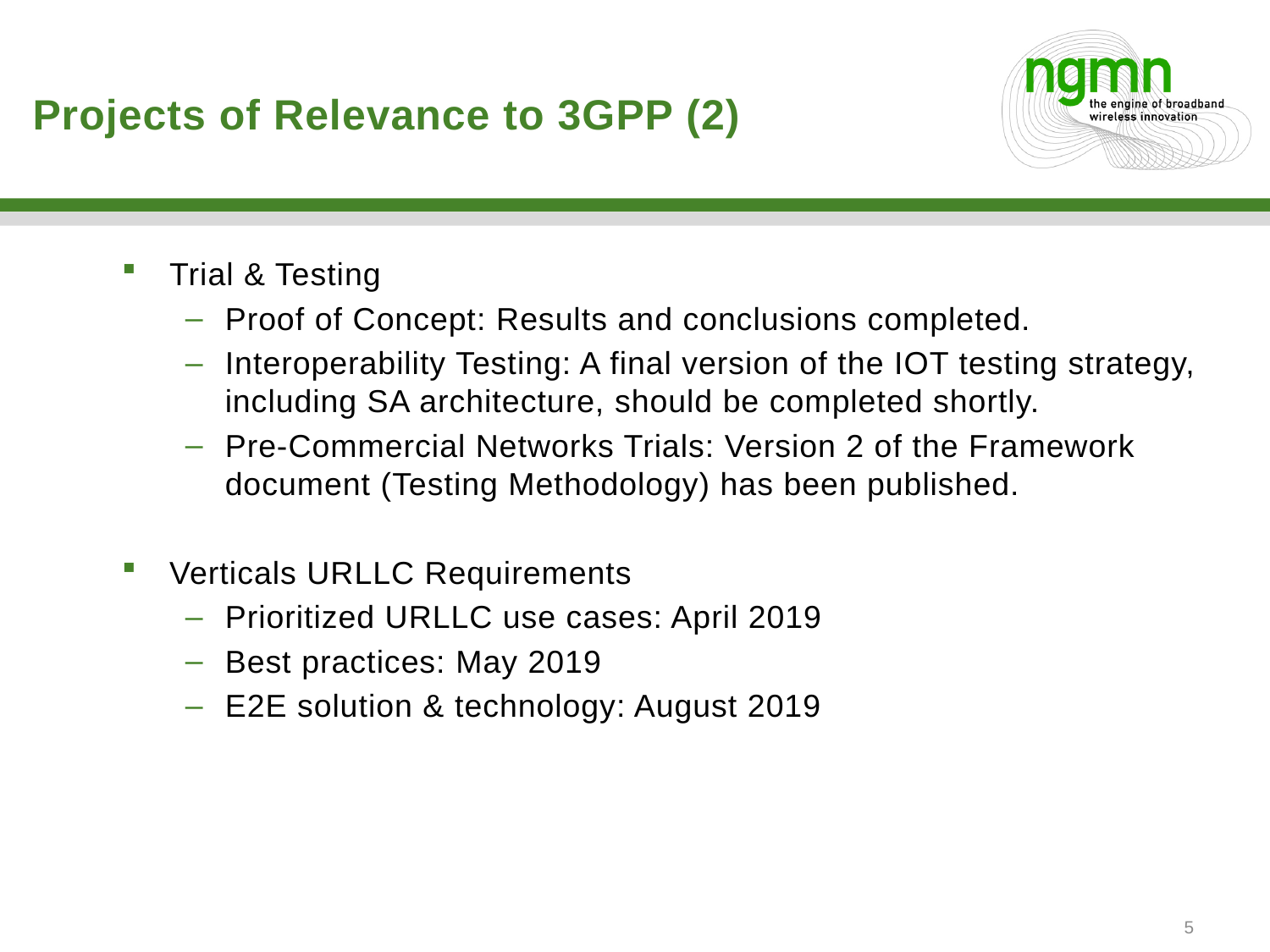

# Projects of Relevance to 3GPP (2)

Trial & Testing
Proof of Concept: Results and conclusions completed.
Interoperability Testing: A final version of the IOT testing strategy, including SA architecture, should be completed shortly.
Pre-Commercial Networks Trials: Version 2 of the Framework document (Testing Methodology) has been published.

Verticals URLLC Requirements
Prioritized URLLC use cases: April 2019
Best practices: May 2019
E2E solution & technology: August 2019

5